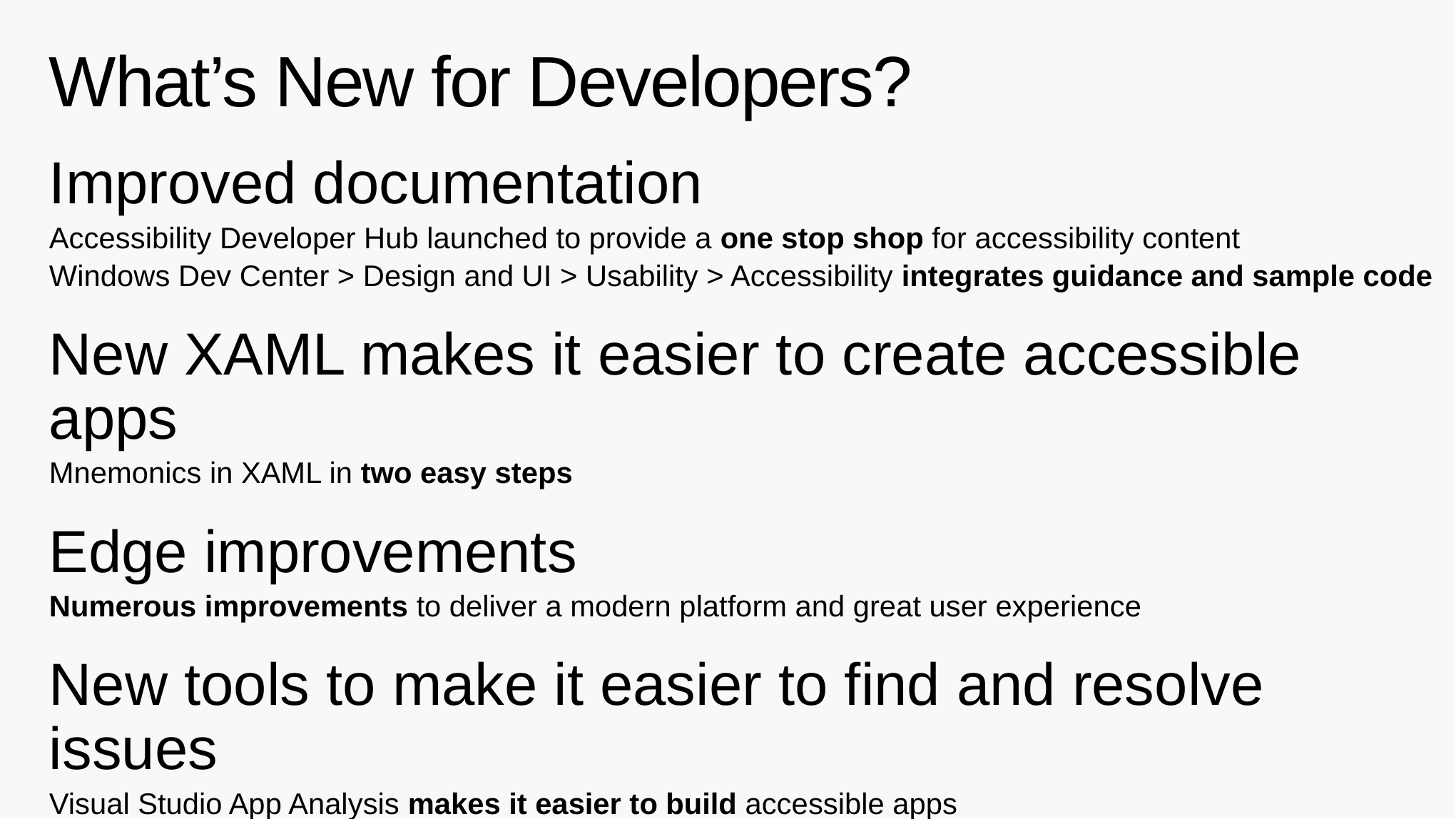

# What’s New for Developers?
Improved documentation
Accessibility Developer Hub launched to provide a one stop shop for accessibility content
Windows Dev Center > Design and UI > Usability > Accessibility integrates guidance and sample code

New XAML makes it easier to create accessible apps
Mnemonics in XAML in two easy steps

Edge improvements
Numerous improvements to deliver a modern platform and great user experience

New tools to make it easier to find and resolve issues
Visual Studio App Analysis makes it easier to build accessible apps
Narrator Developer Mode (Shift+Caps+F12) makes it easier to test apps